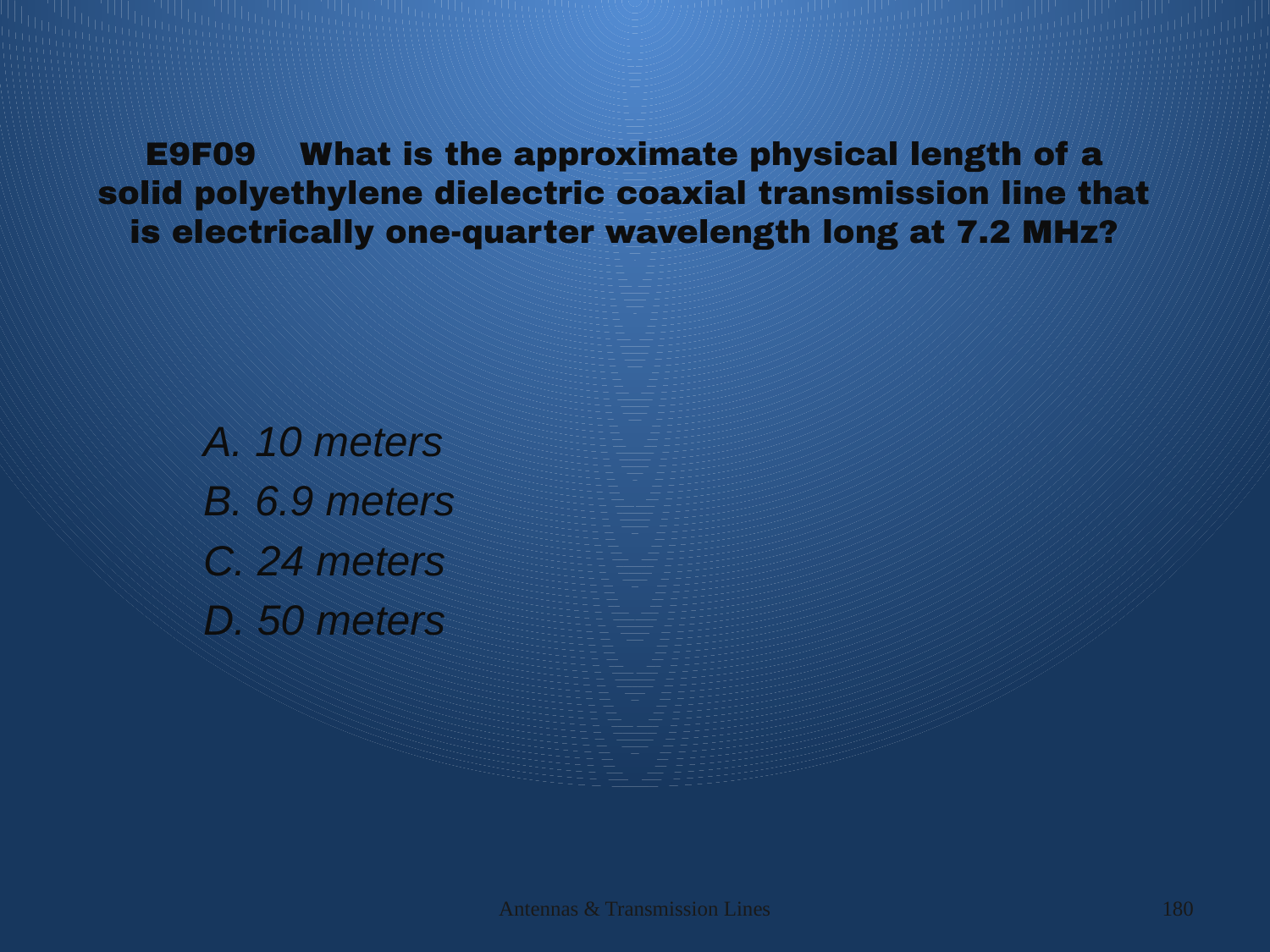

# E9F09    What is the approximate physical length of a solid polyethylene dielectric coaxial transmission line that is electrically one-quarter wavelength long at 7.2 MHz?

A. 10 meters
B. 6.9 meters
C. 24 meters
D. 50 meters
Antennas & Transmission Lines
180